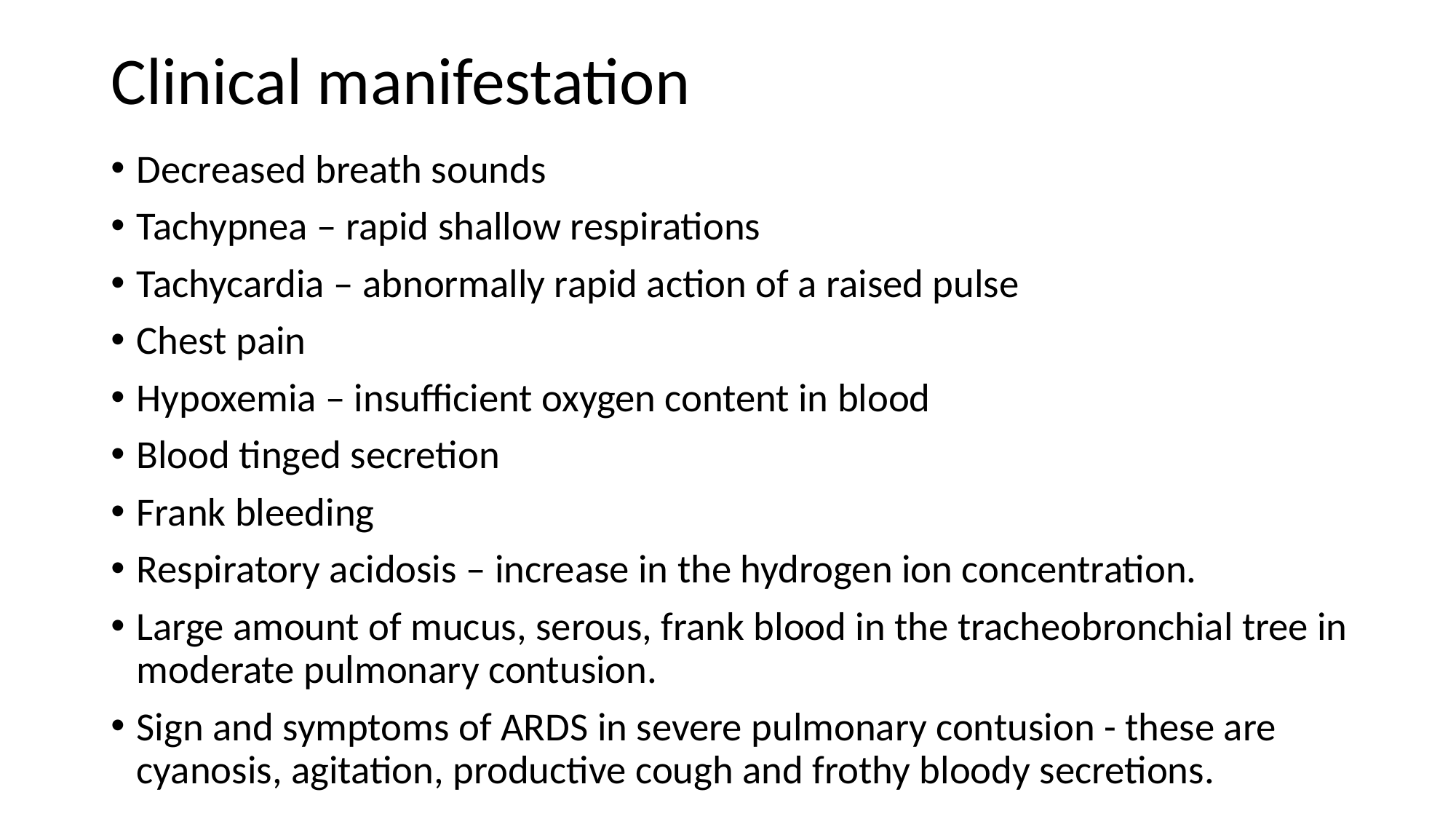

# Clinical manifestation
Decreased breath sounds
Tachypnea – rapid shallow respirations
Tachycardia – abnormally rapid action of a raised pulse
Chest pain
Hypoxemia – insufficient oxygen content in blood
Blood tinged secretion
Frank bleeding
Respiratory acidosis – increase in the hydrogen ion concentration.
Large amount of mucus, serous, frank blood in the tracheobronchial tree in moderate pulmonary contusion.
Sign and symptoms of ARDS in severe pulmonary contusion - these are cyanosis, agitation, productive cough and frothy bloody secretions.